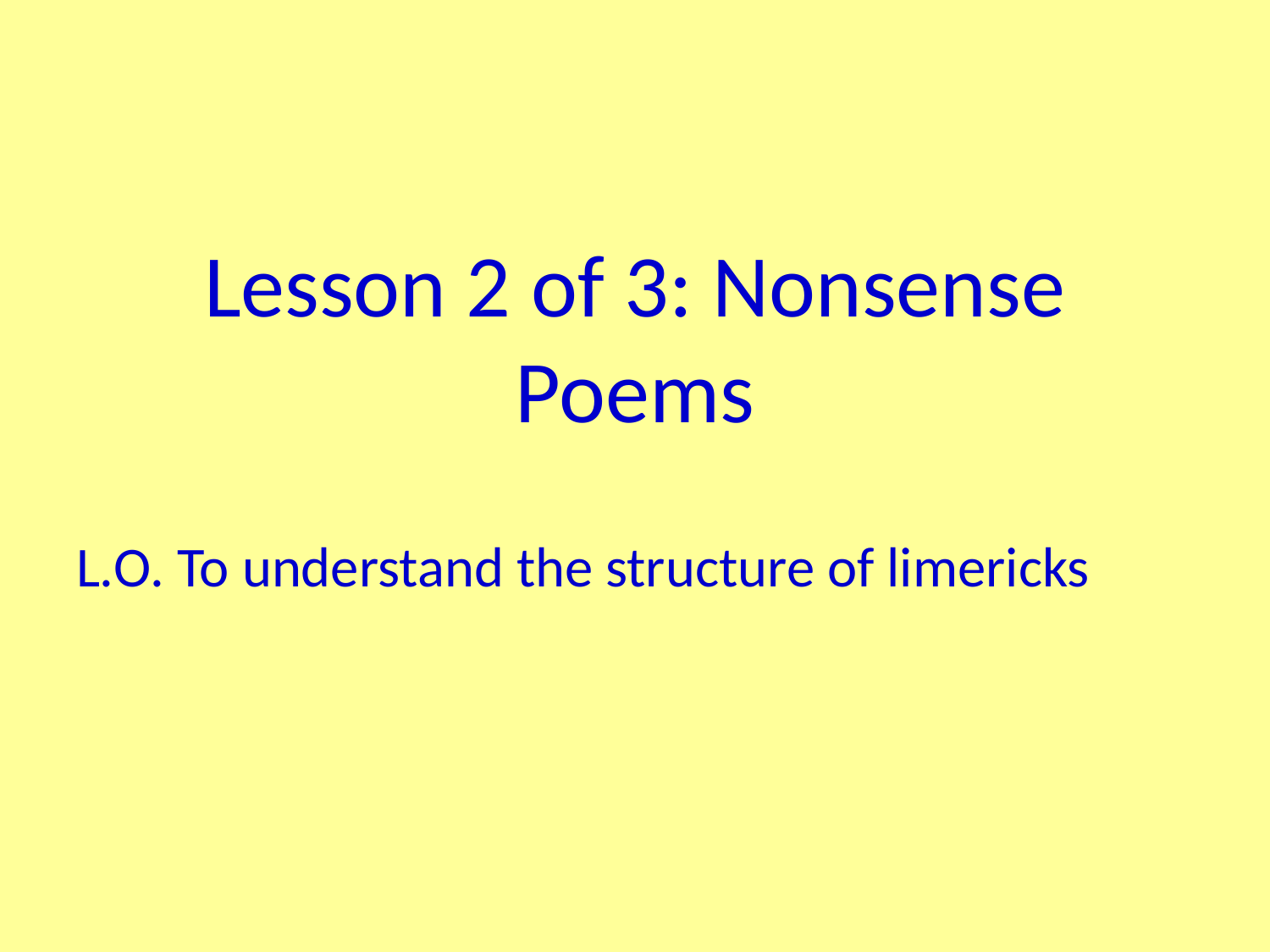

Lesson 2 of 3: Nonsense Poems

L.O. To understand the structure of limericks